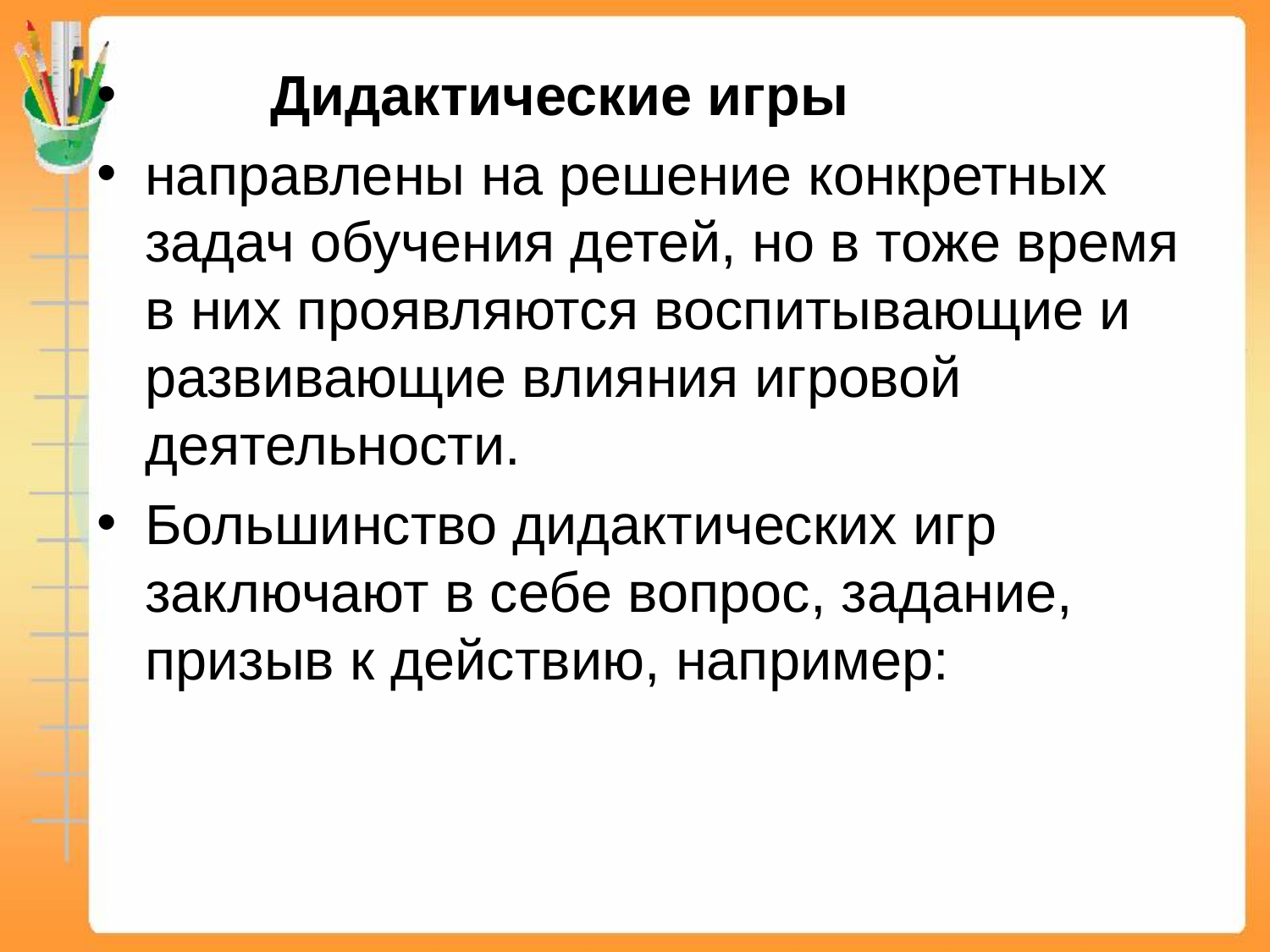

Дидактические игры
направлены на решение конкретных задач обучения детей, но в тоже время в них проявляются воспитывающие и развивающие влияния игровой деятельности.
Большинство дидактических игр заключают в себе вопрос, задание, призыв к действию, например: